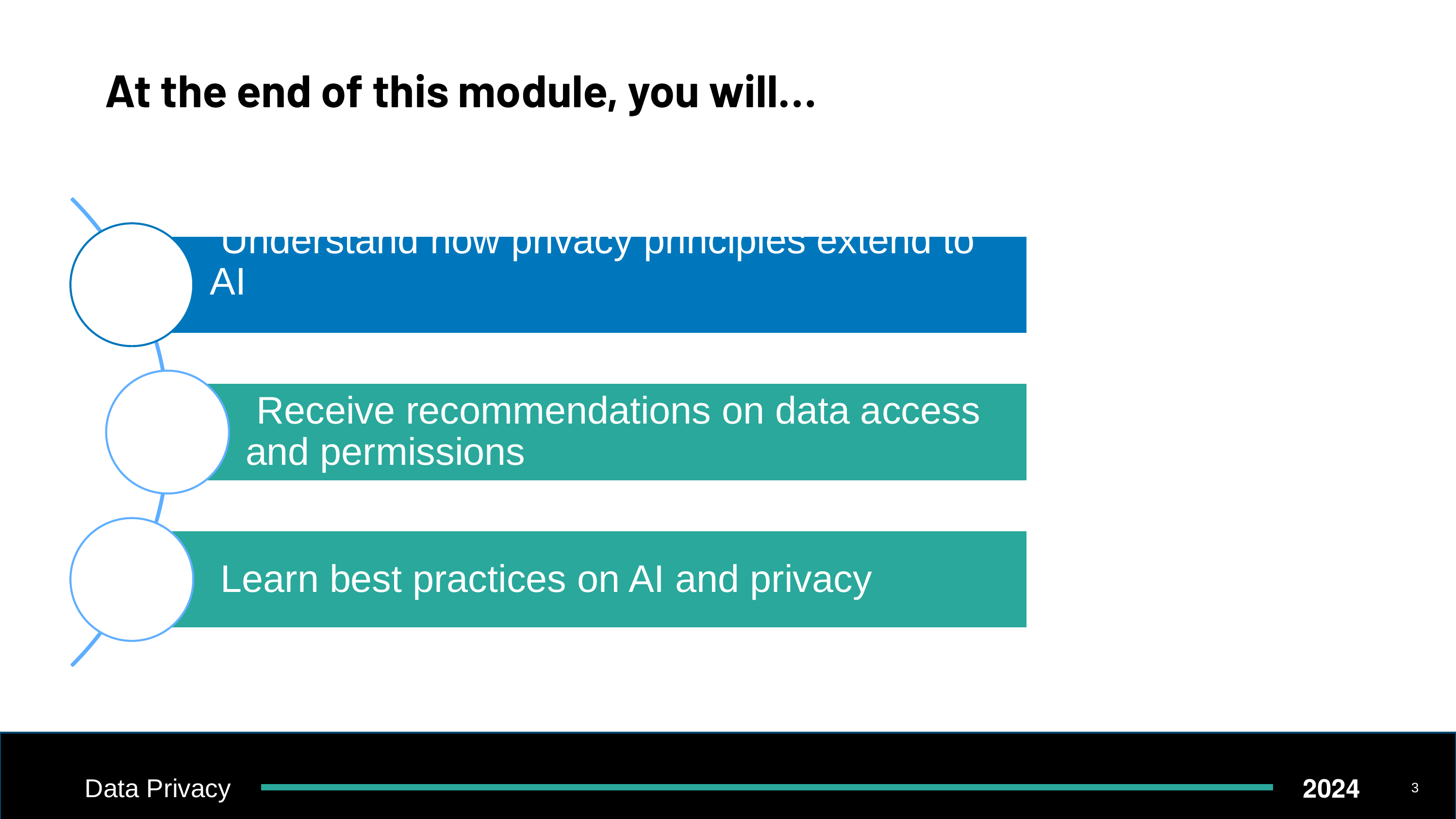

# At the end of this module, you will…
 Understand how privacy principles extend to AI
 Receive recommendations on data access and permissions
 Learn best practices on AI and privacy